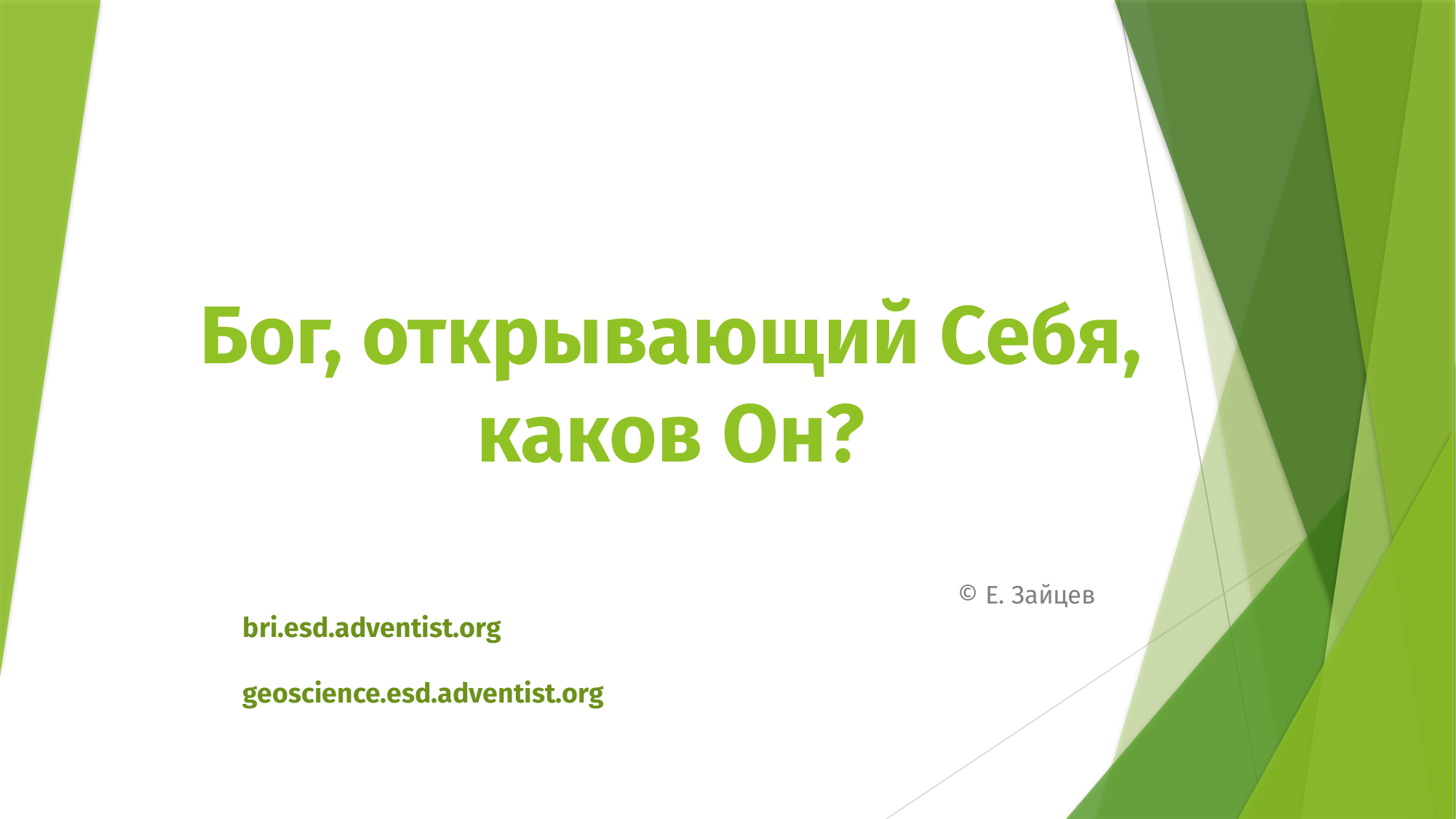

# Бог, открывающий Себя, каков Он?

©️ Е. Зайцев
bri.esd.adventist.org

geoscience.esd.adventist.org